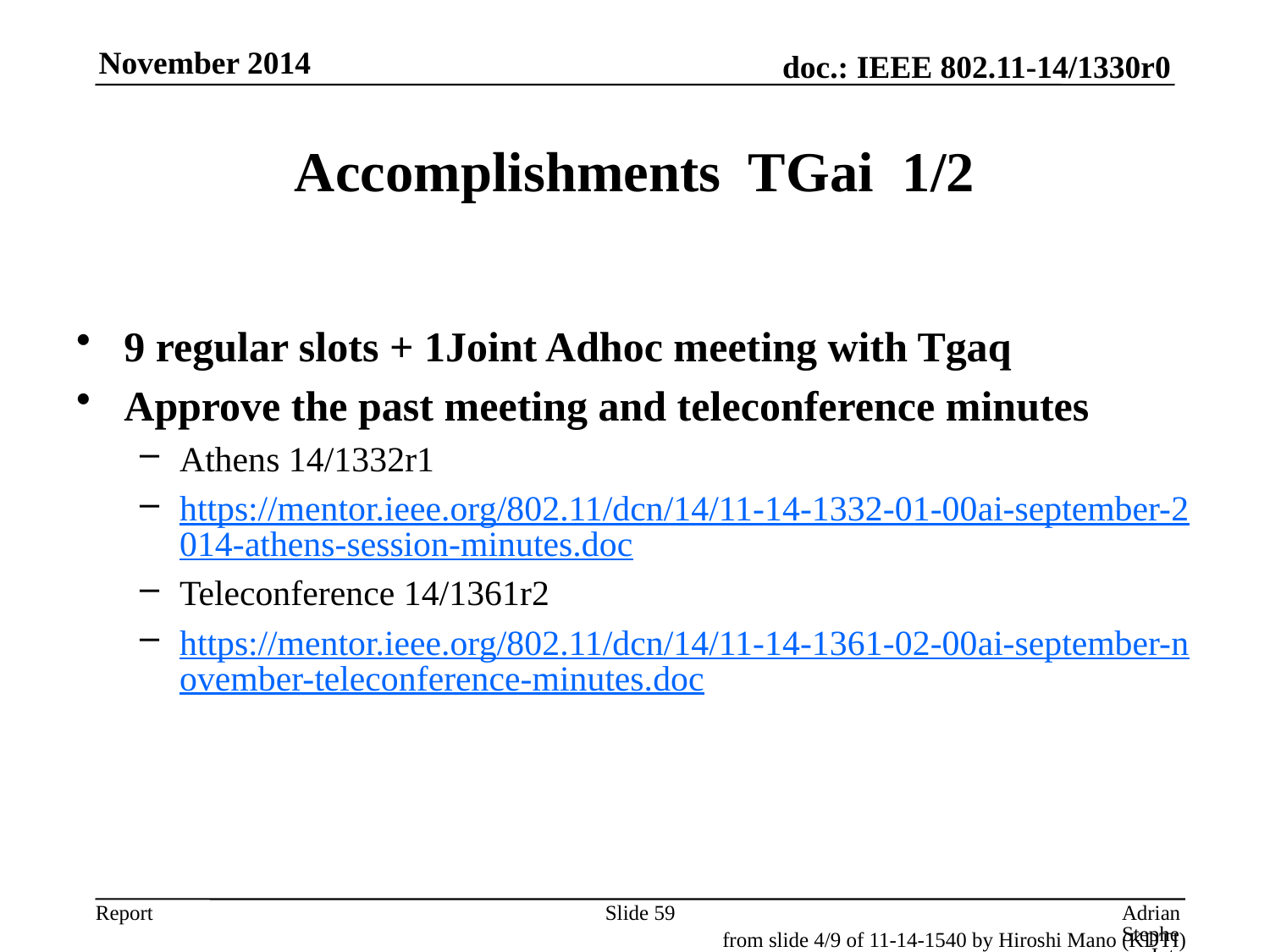

November 2014
# Accomplishments  TGai  1/2

9 regular slots + 1Joint Adhoc meeting with Tgaq
Approve the past meeting and teleconference minutes
Athens 14/1332r1
https://mentor.ieee.org/802.11/dcn/14/11-14-1332-01-00ai-september-2014-athens-session-minutes.doc
Teleconference 14/1361r2
https://mentor.ieee.org/802.11/dcn/14/11-14-1361-02-00ai-september-november-teleconference-minutes.doc
Slide 59
Adrian Stephens, Intel Corporation
from slide 4/9 of 11-14-1540 by Hiroshi Mano (KDTI)